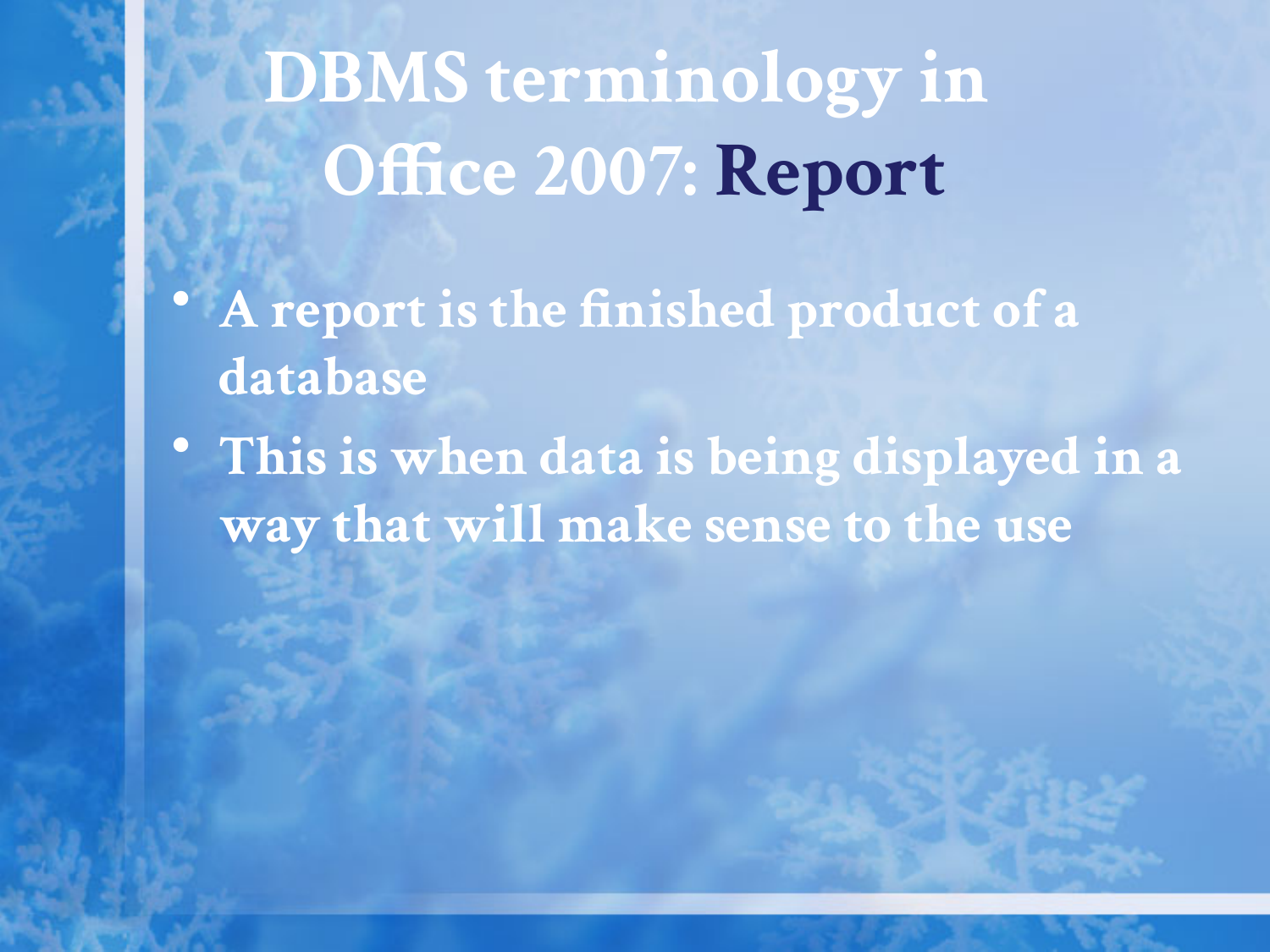

# DBMS terminology in Office 2007: Report
A report is the finished product of a database
This is when data is being displayed in a way that will make sense to the use